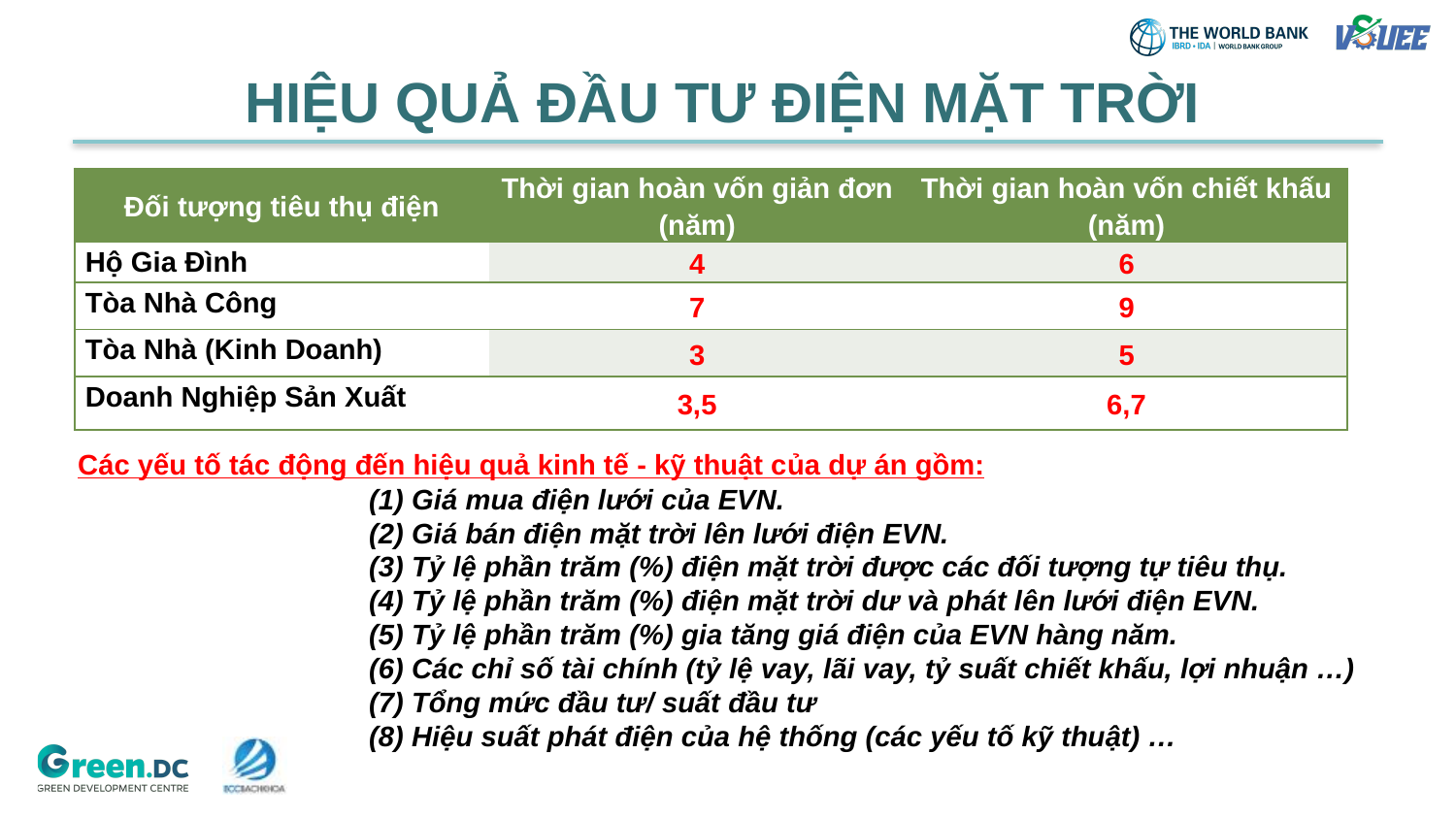

HIỆU QUẢ ĐẦU TƯ ĐIỆN MẶT TRỜI
| Đối tượng tiêu thụ điện | Thời gian hoàn vốn giản đơn (năm) | Thời gian hoàn vốn chiết khấu (năm) |
| --- | --- | --- |
| Hộ Gia Đình | 4 | 6 |
| Tòa Nhà Công | 7 | 9 |
| Tòa Nhà (Kinh Doanh) | 3 | 5 |
| Doanh Nghiệp Sản Xuất | 3,5 | 6,7 |
Các yếu tố tác động đến hiệu quả kinh tế - kỹ thuật của dự án gồm:
		(1) Giá mua điện lưới của EVN.
		(2) Giá bán điện mặt trời lên lưới điện EVN.
		(3) Tỷ lệ phần trăm (%) điện mặt trời được các đối tượng tự tiêu thụ.
		(4) Tỷ lệ phần trăm (%) điện mặt trời dư và phát lên lưới điện EVN.
		(5) Tỷ lệ phần trăm (%) gia tăng giá điện của EVN hàng năm.
		(6) Các chỉ số tài chính (tỷ lệ vay, lãi vay, tỷ suất chiết khấu, lợi nhuận …)
		(7) Tổng mức đầu tư/ suất đầu tư
		(8) Hiệu suất phát điện của hệ thống (các yếu tố kỹ thuật) …